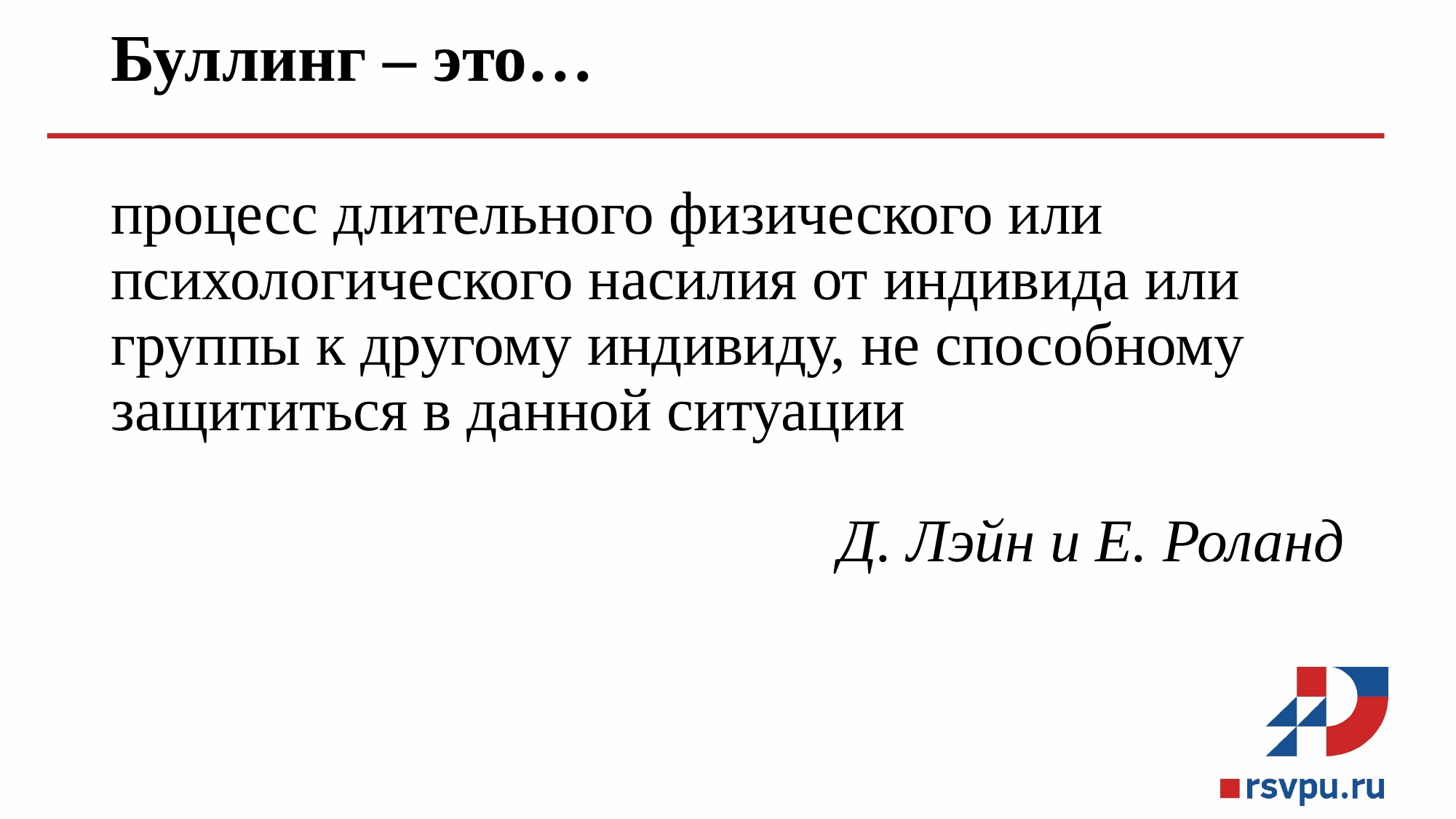

# Буллинг – это…
процесс длительного физического или психологического насилия от индивида или группы к другому индивиду, не способному защититься в данной ситуации

Д. Лэйн и Е. Роланд